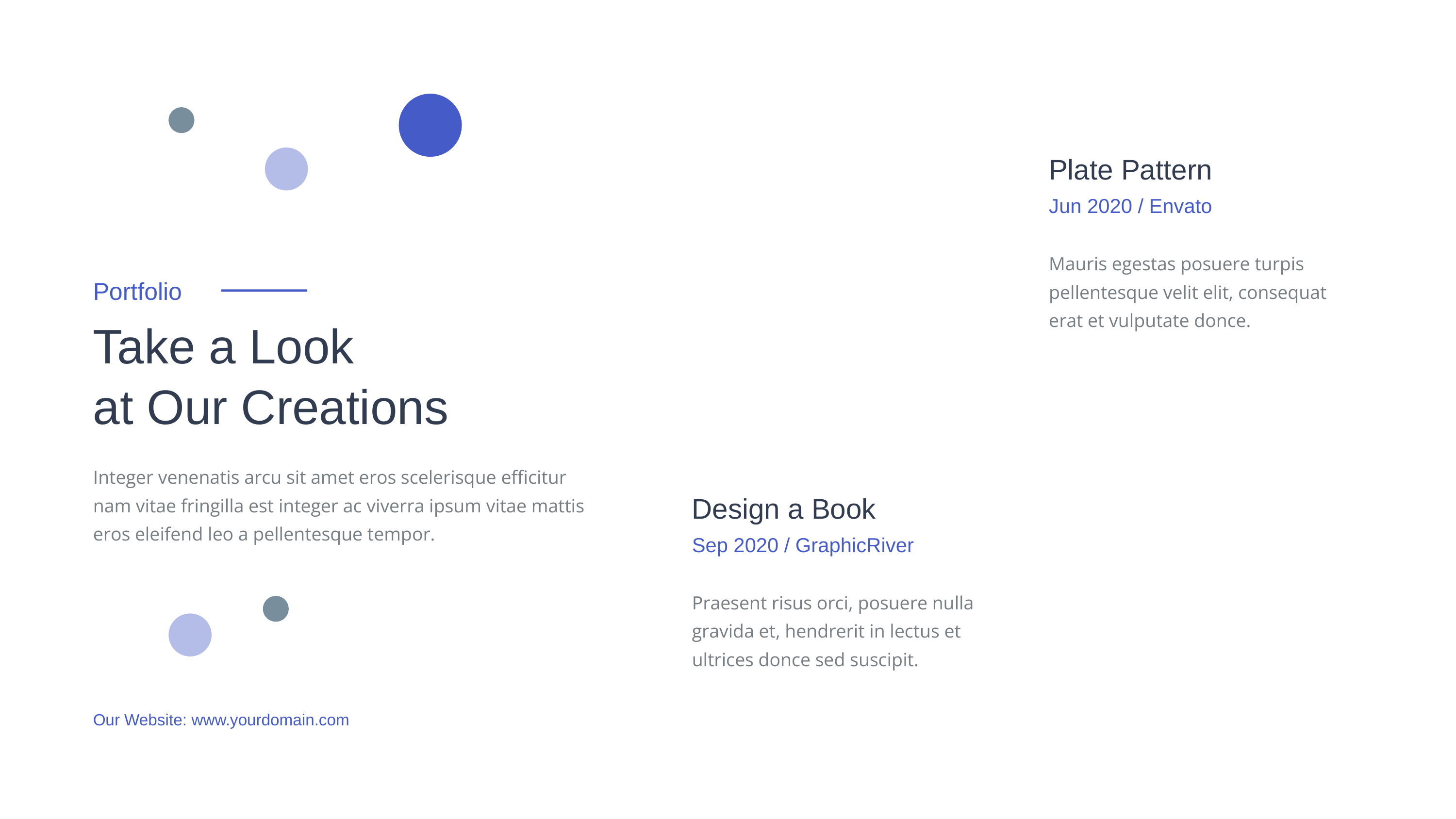

Plate Pattern
Jun 2020 / Envato
Mauris egestas posuere turpis pellentesque velit elit, consequat erat et vulputate donce.
Portfolio

Take a Look
at Our Creations

Integer venenatis arcu sit amet eros scelerisque efficitur nam vitae fringilla est integer ac viverra ipsum vitae mattis eros eleifend leo a pellentesque tempor.
Design a Book
Sep 2020 / GraphicRiver
Praesent risus orci, posuere nulla gravida et, hendrerit in lectus et ultrices donce sed suscipit.

Our Website: www.yourdomain.com